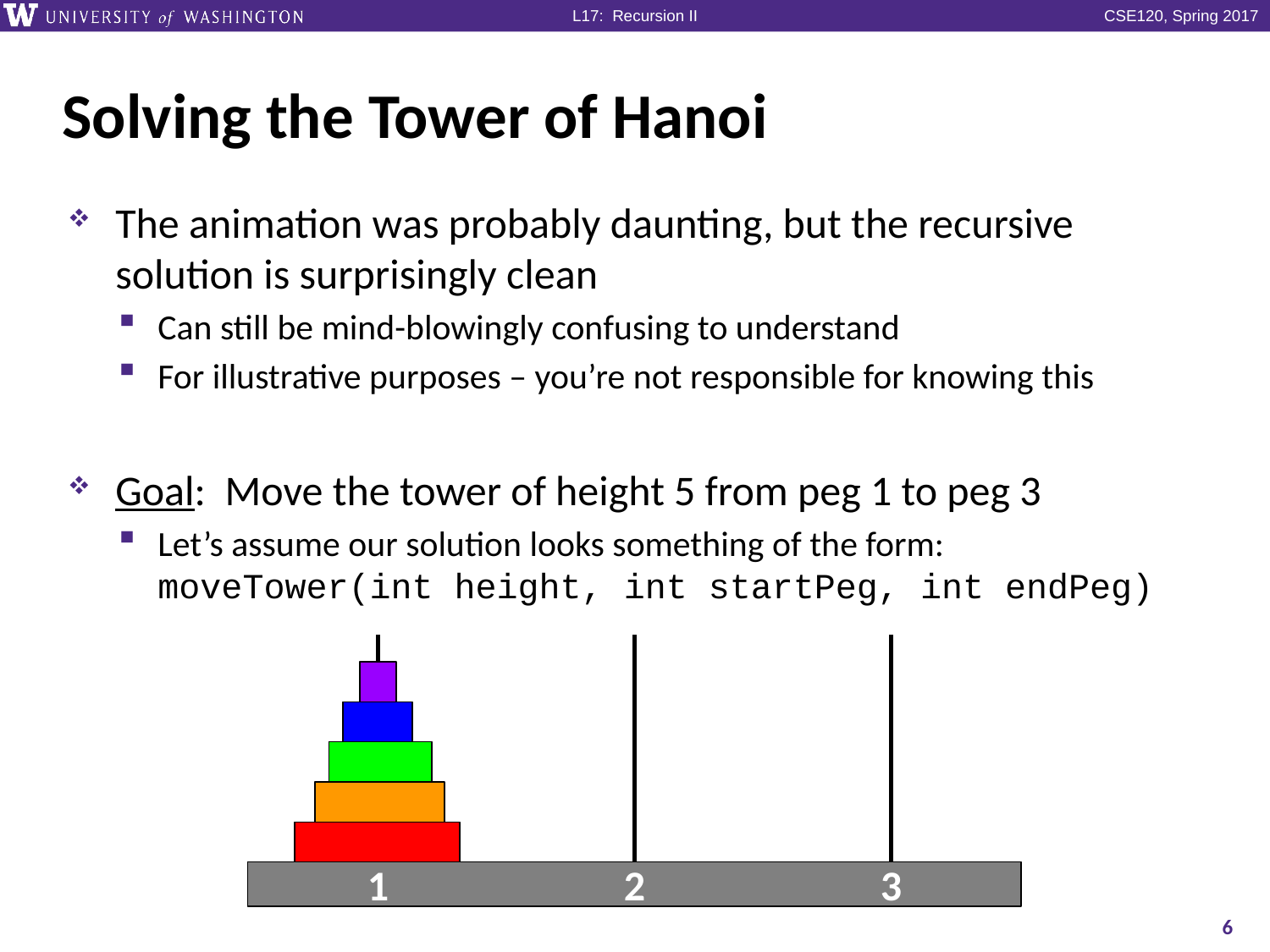

# Solving the Tower of Hanoi
The animation was probably daunting, but the recursive solution is surprisingly clean
Can still be mind-blowingly confusing to understand
For illustrative purposes – you’re not responsible for knowing this

Goal:  Move the tower of height 5 from peg 1 to peg 3
Let’s assume our solution looks something of the form:  moveTower(int height, int startPeg, int endPeg)
2
3
1

6